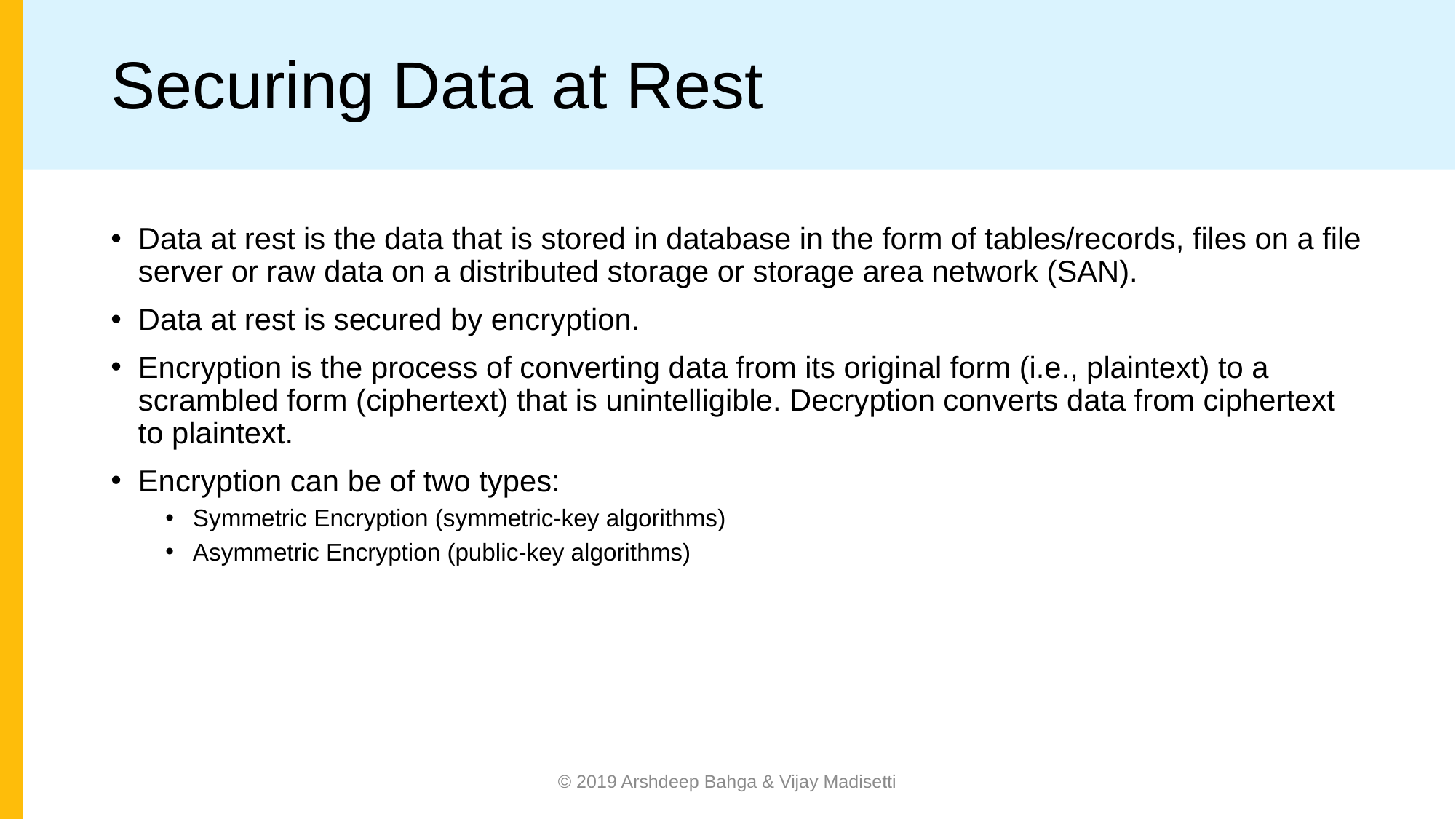

# Securing Data at Rest
Data at rest is the data that is stored in database in the form of tables/records, files on a file server or raw data on a distributed storage or storage area network (SAN).
Data at rest is secured by encryption.
Encryption is the process of converting data from its original form (i.e., plaintext) to a scrambled form (ciphertext) that is unintelligible. Decryption converts data from ciphertext to plaintext.
Encryption can be of two types:
Symmetric Encryption (symmetric-key algorithms)
Asymmetric Encryption (public-key algorithms)

© 2019 Arshdeep Bahga & Vijay Madisetti